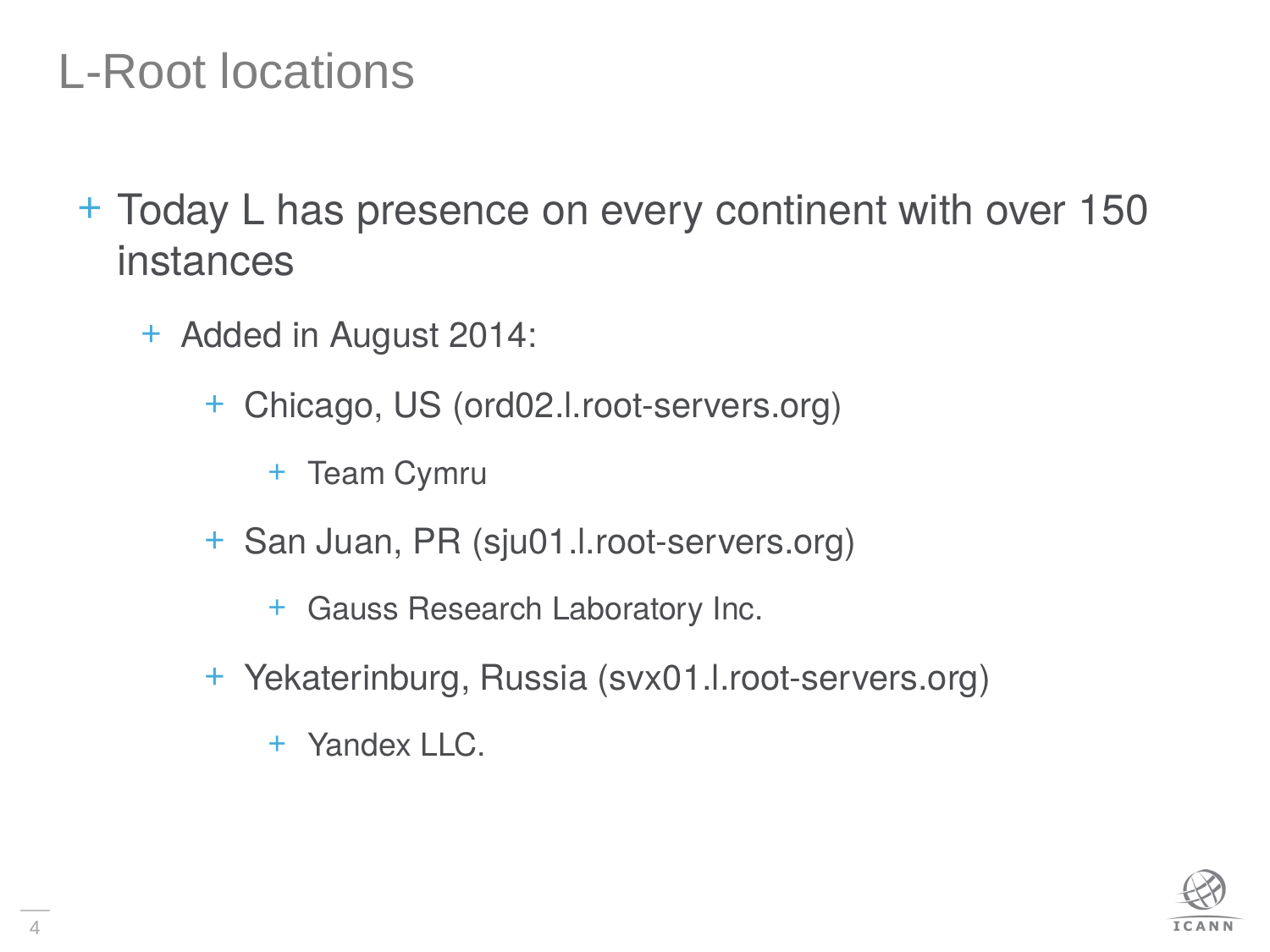

# L-Root locations
Today L has presence on every continent with over 150 instances
Added in August 2014:
Chicago, US (ord02.l.root-servers.org)
Team Cymru
San Juan, PR (sju01.l.root-servers.org)
Gauss Research Laboratory Inc.
Yekaterinburg, Russia (svx01.l.root-servers.org)
Yandex LLC.